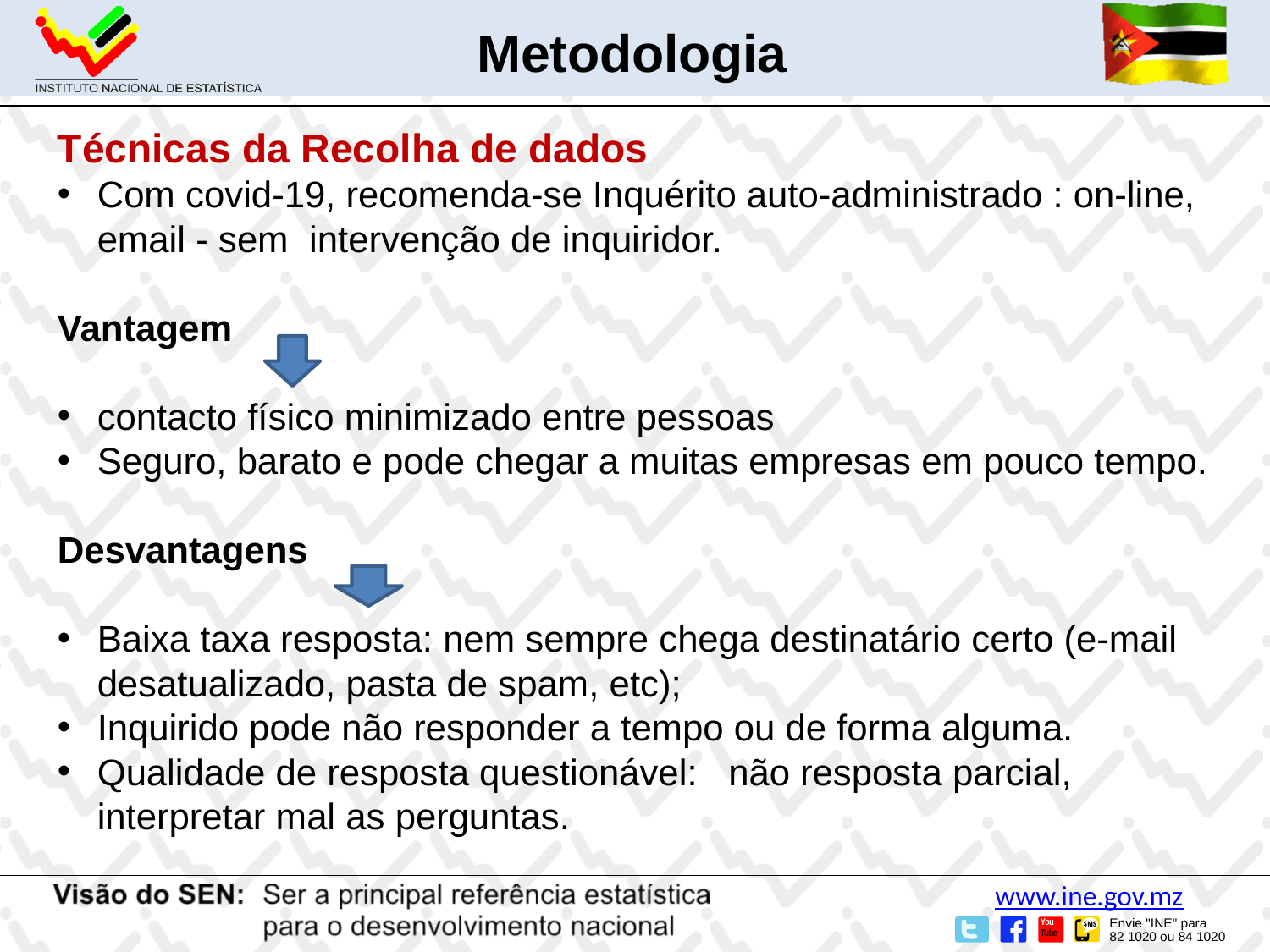

Metodologia
Técnicas da Recolha de dados
Com covid-19, recomenda-se Inquérito auto-administrado : on-line, email - sem  intervenção de inquiridor.

Vantagem

contacto físico minimizado entre pessoas
Seguro, barato e pode chegar a muitas empresas em pouco tempo.

Desvantagens

Baixa taxa resposta: nem sempre chega destinatário certo (e-mail desatualizado, pasta de spam, etc);
Inquirido pode não responder a tempo ou de forma alguma.
Qualidade de resposta questionável:   não resposta parcial, interpretar mal as perguntas.